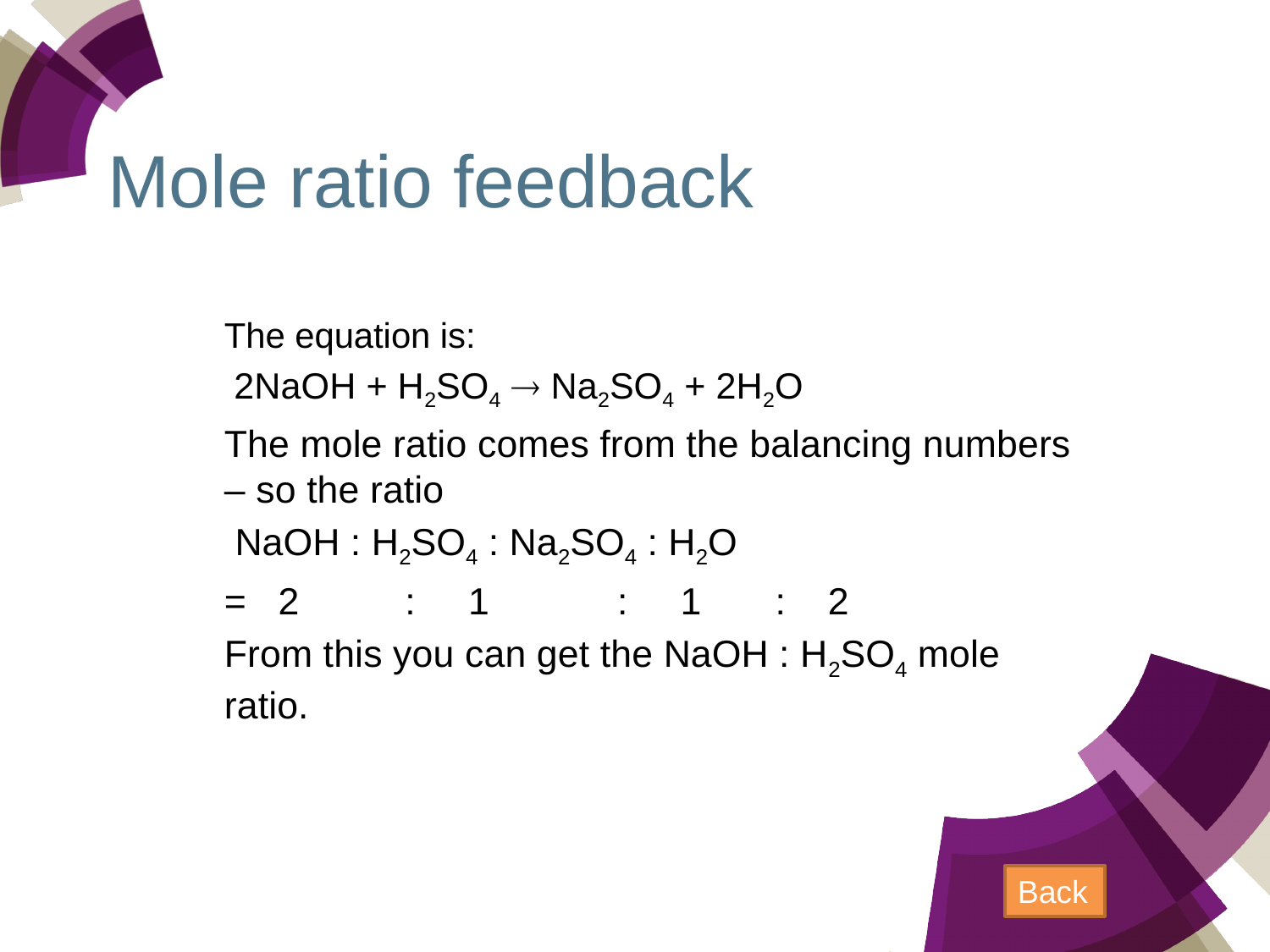

# Mole ratio feedback
The equation is:
 2NaOH + H2SO4 → Na2SO4 + 2H2O
The mole ratio comes from the balancing numbers – so the ratio
 NaOH : H2SO4 : Na2SO4 : H2O
=   2   	 :     1	     :     1       :    2
From this you can get the NaOH : H2SO4 mole ratio.

Back